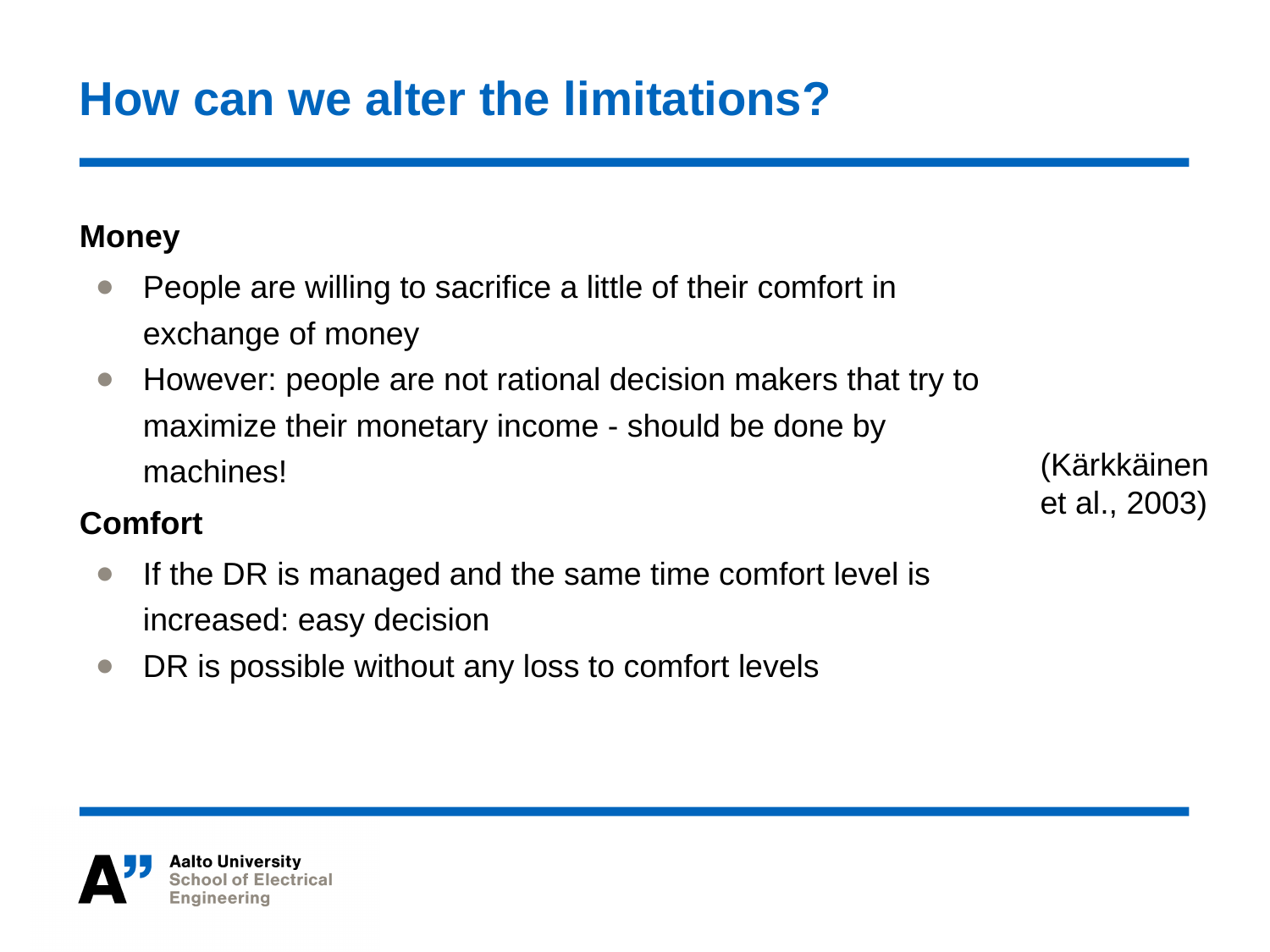

# How can we alter the limitations?
Money
People are willing to sacrifice a little of their comfort in exchange of money
However: people are not rational decision makers that try to maximize their monetary income - should be done by machines!
Comfort
If the DR is managed and the same time comfort level is increased: easy decision
DR is possible without any loss to comfort levels
(Kärkkäinen et al., 2003)